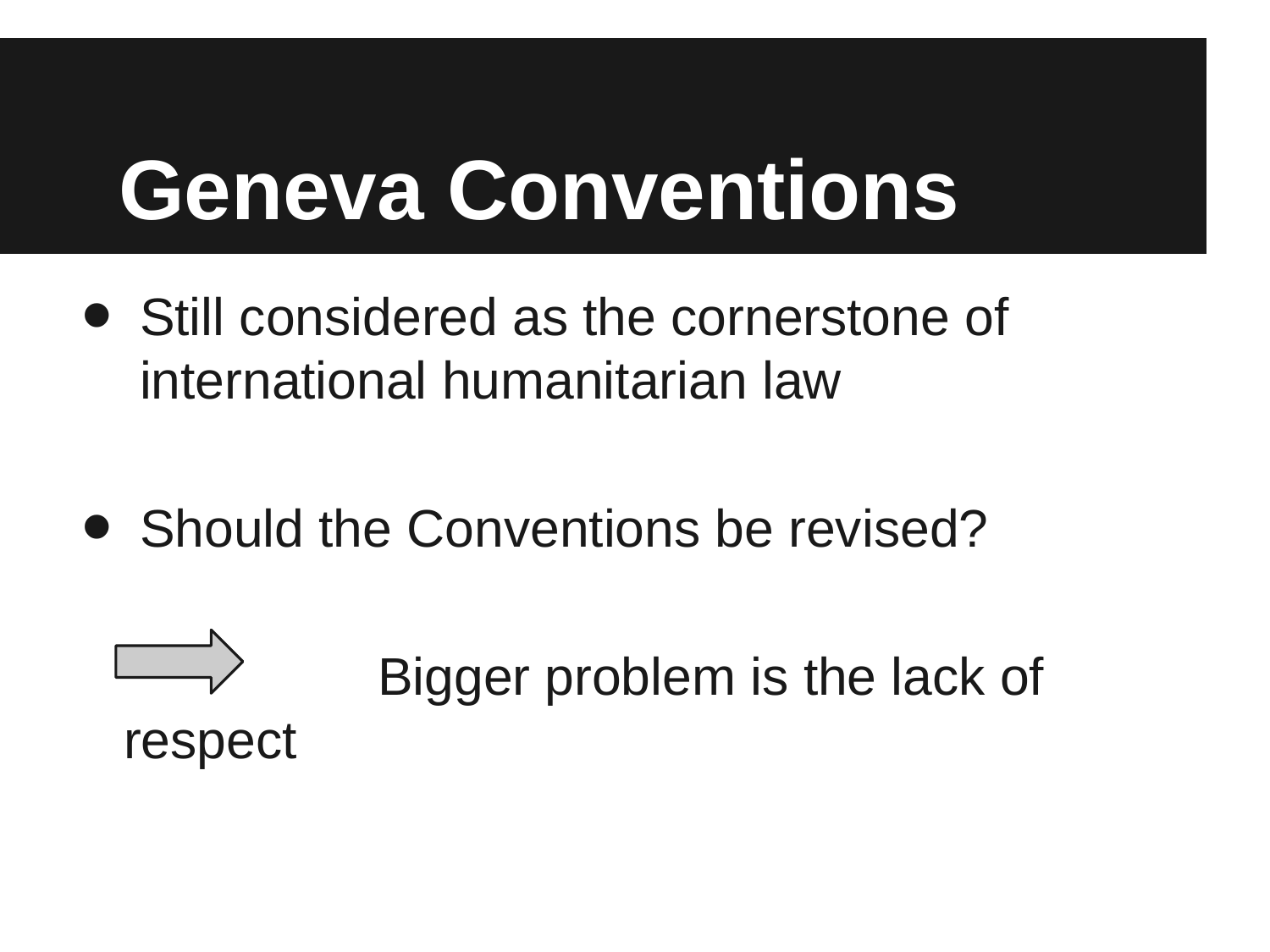

# Geneva Conventions
Still considered as the cornerstone of international humanitarian law

Should the Conventions be revised?

			Bigger problem is the lack of respect